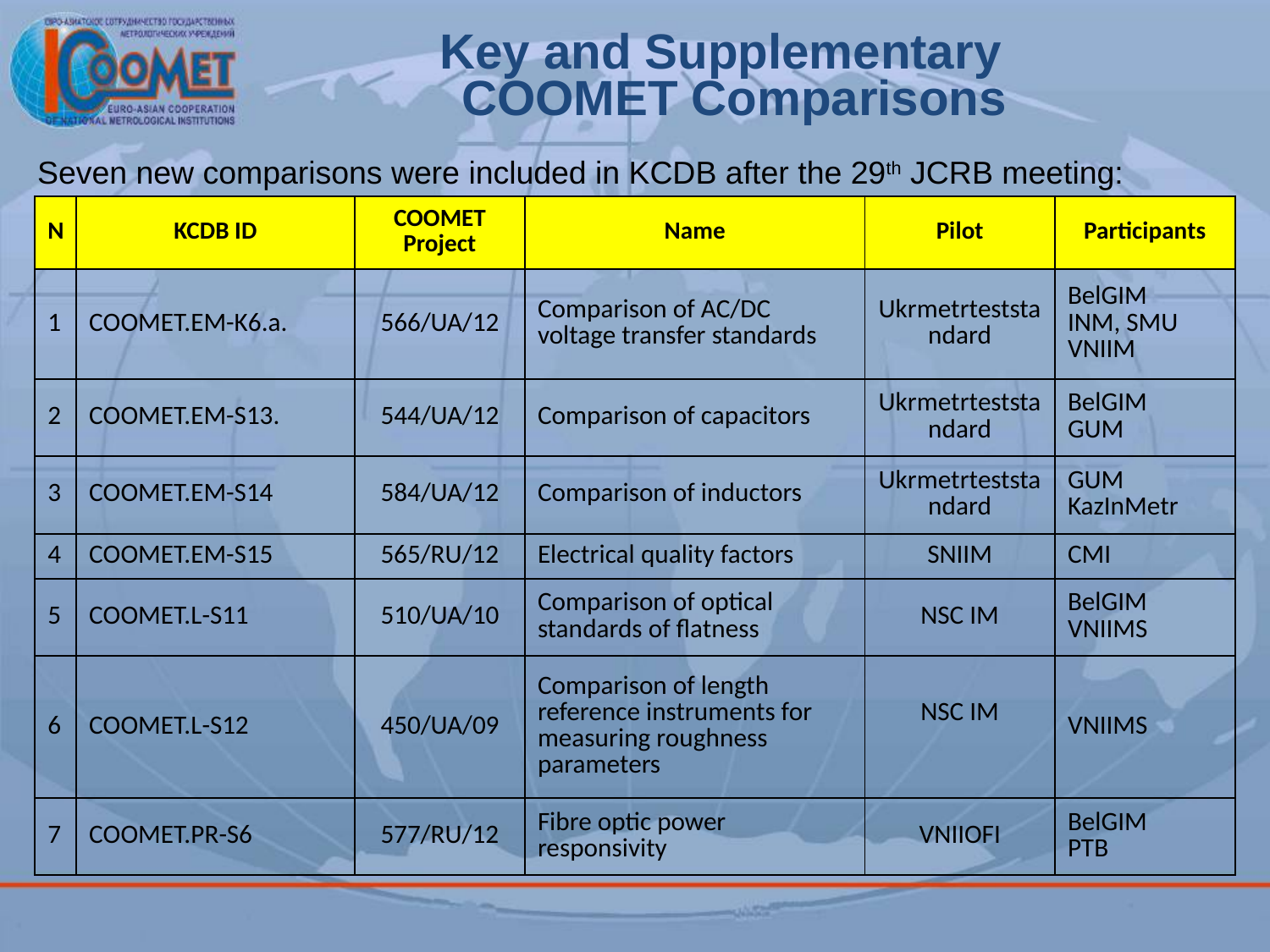

Key and Supplementary
 COOMET Comparisons
Seven new comparisons were included in KCDB after the 29th JCRB meeting:
| N | KCDB ID | COOMET Project | Name | Pilot | Participants |
| --- | --- | --- | --- | --- | --- |
| 1 | COOMET.EM-K6.a. | 566/UA/12 | Comparison of AC/DC voltage transfer standards | Ukrmetrteststandard | BelGIM INM, SMU VNIIM |
| 2 | COOMET.EM-S13. | 544/UA/12 | Comparison of capacitors | Ukrmetrteststandard | BelGIM GUM |
| 3 | COOMET.EM-S14 | 584/UA/12 | Comparison of inductors | Ukrmetrteststandard | GUM KazInMetr |
| 4 | COOMET.EM-S15 | 565/RU/12 | Electrical quality factors | SNIIM | CMI |
| 5 | COOMET.L-S11 | 510/UA/10 | Comparison of optical standards of flatness | NSC IM | BelGIM VNIIMS |
| 6 | COOMET.L-S12 | 450/UA/09 | Comparison of length reference instruments for measuring roughness parameters | NSC IM | VNIIMS |
| 7 | COOMET.PR-S6 | 577/RU/12 | Fibre optic power responsivity | VNIIOFI | BelGIM PTB |